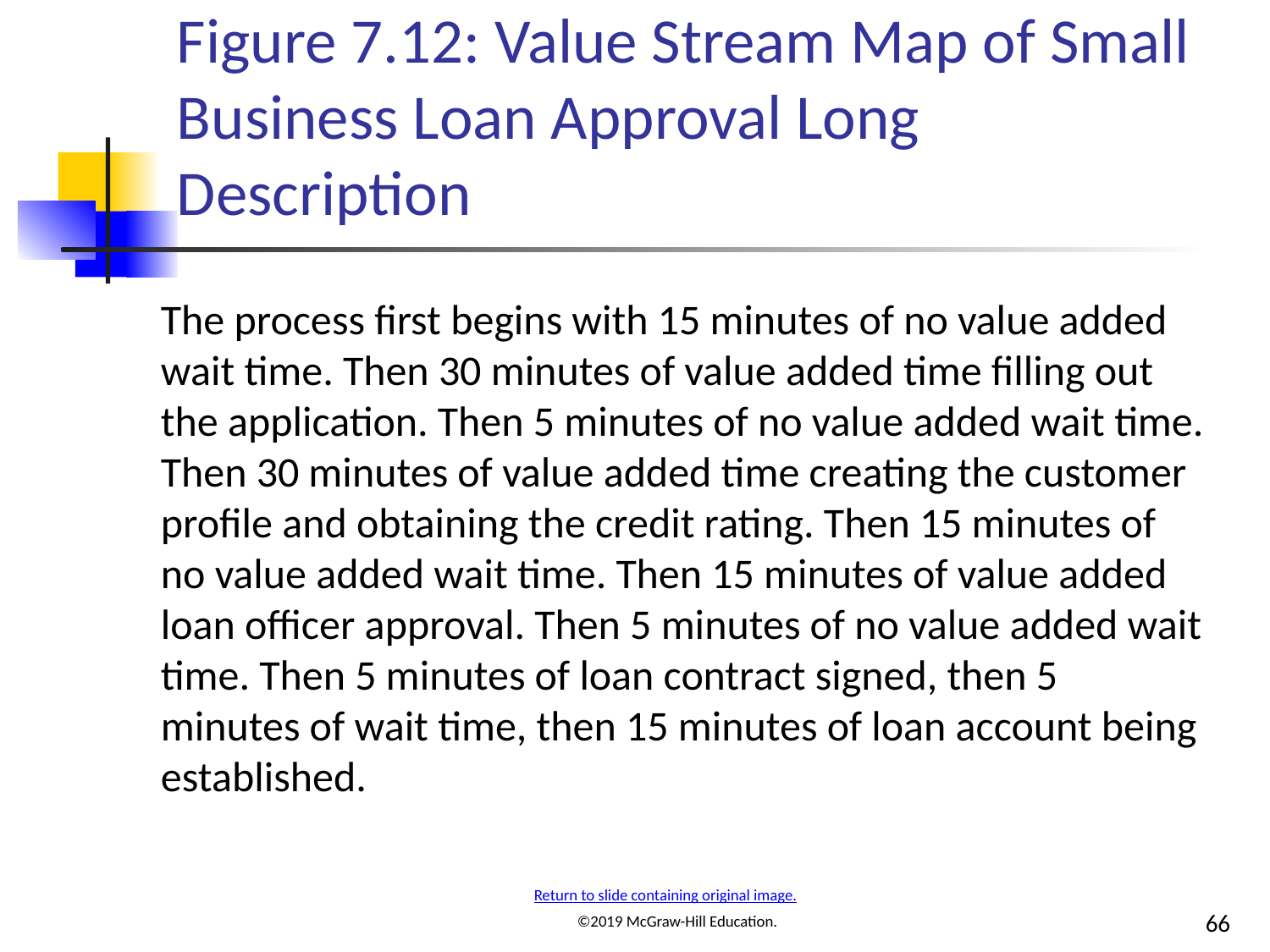

# Figure 7.12: Value Stream Map of Small Business Loan Approval Long Description
The process first begins with 15 minutes of no value added wait time. Then 30 minutes of value added time filling out the application. Then 5 minutes of no value added wait time. Then 30 minutes of value added time creating the customer profile and obtaining the credit rating. Then 15 minutes of no value added wait time. Then 15 minutes of value added loan officer approval. Then 5 minutes of no value added wait time. Then 5 minutes of loan contract signed, then 5 minutes of wait time, then 15 minutes of loan account being established.
Return to slide containing original image.